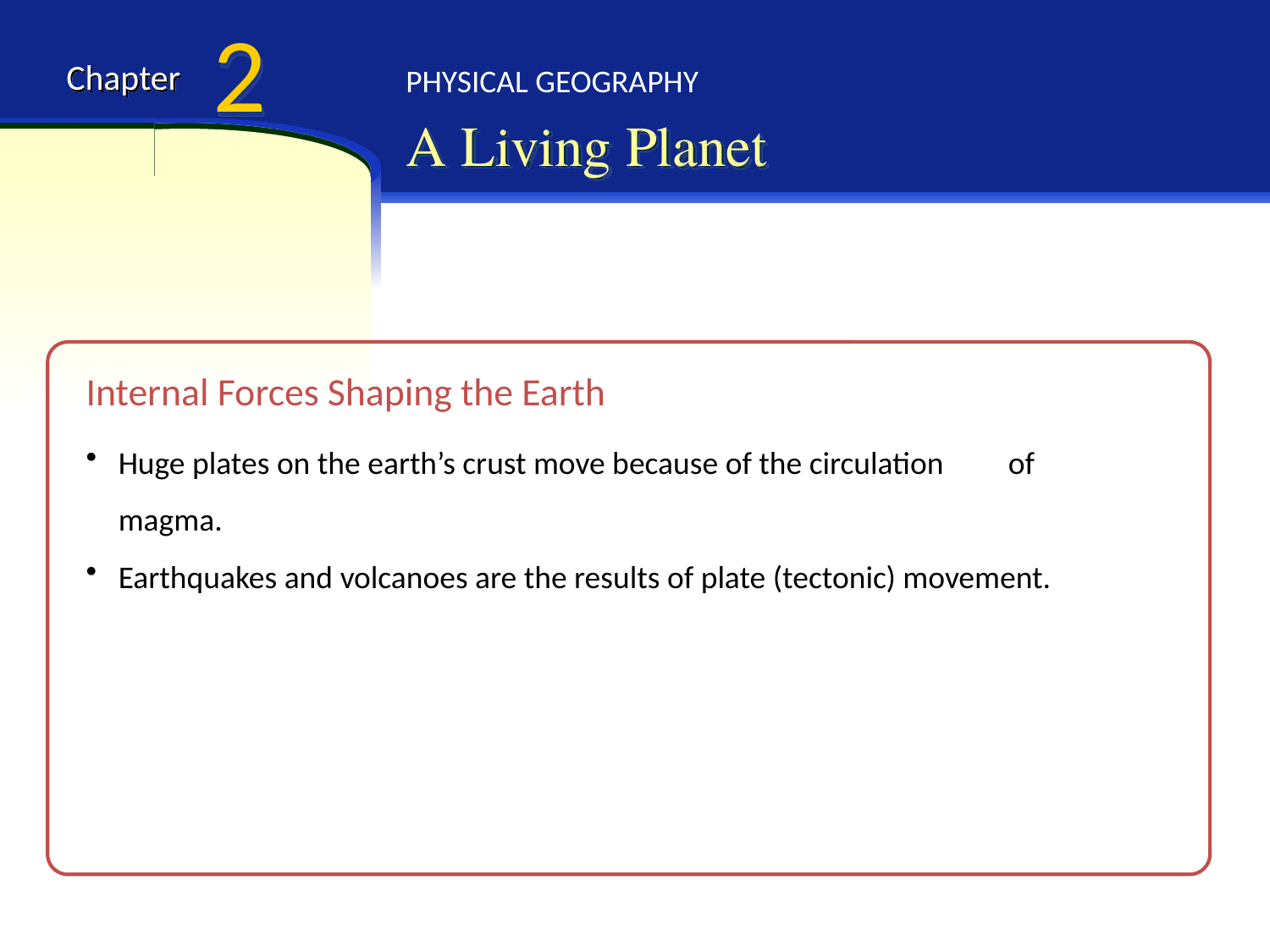

2

Chapter
PHYSICAL GEOGRAPHY
A Living Planet

Internal Forces Shaping the Earth
Huge plates on the earth’s crust move because of the circulation         of magma.
Earthquakes and volcanoes are the results of plate (tectonic) movement.